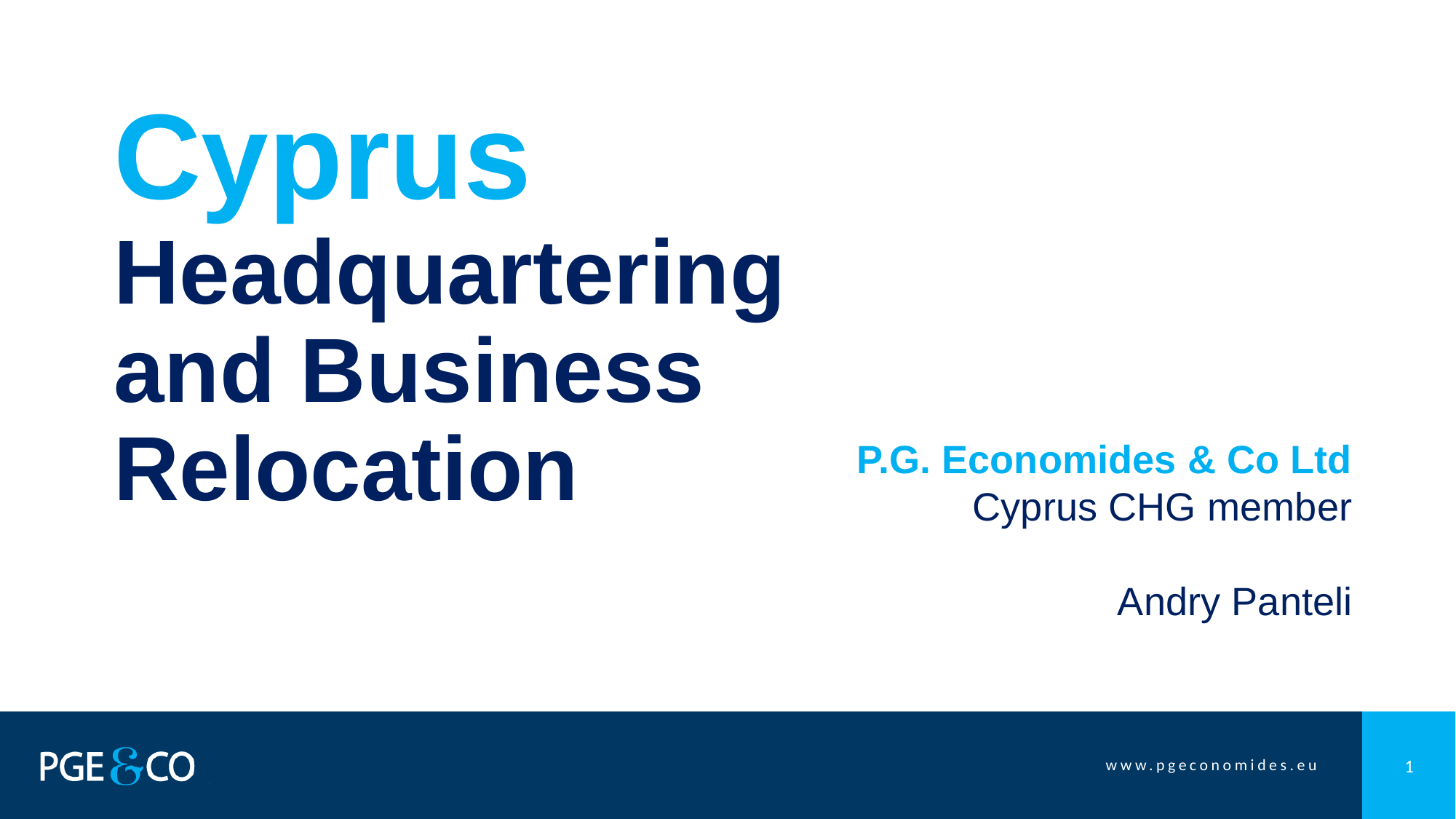

# Cyprus Headquartering and Business Relocation

P.G. Economides & Co Ltd
Cyprus CHG member

Andry Panteli

1